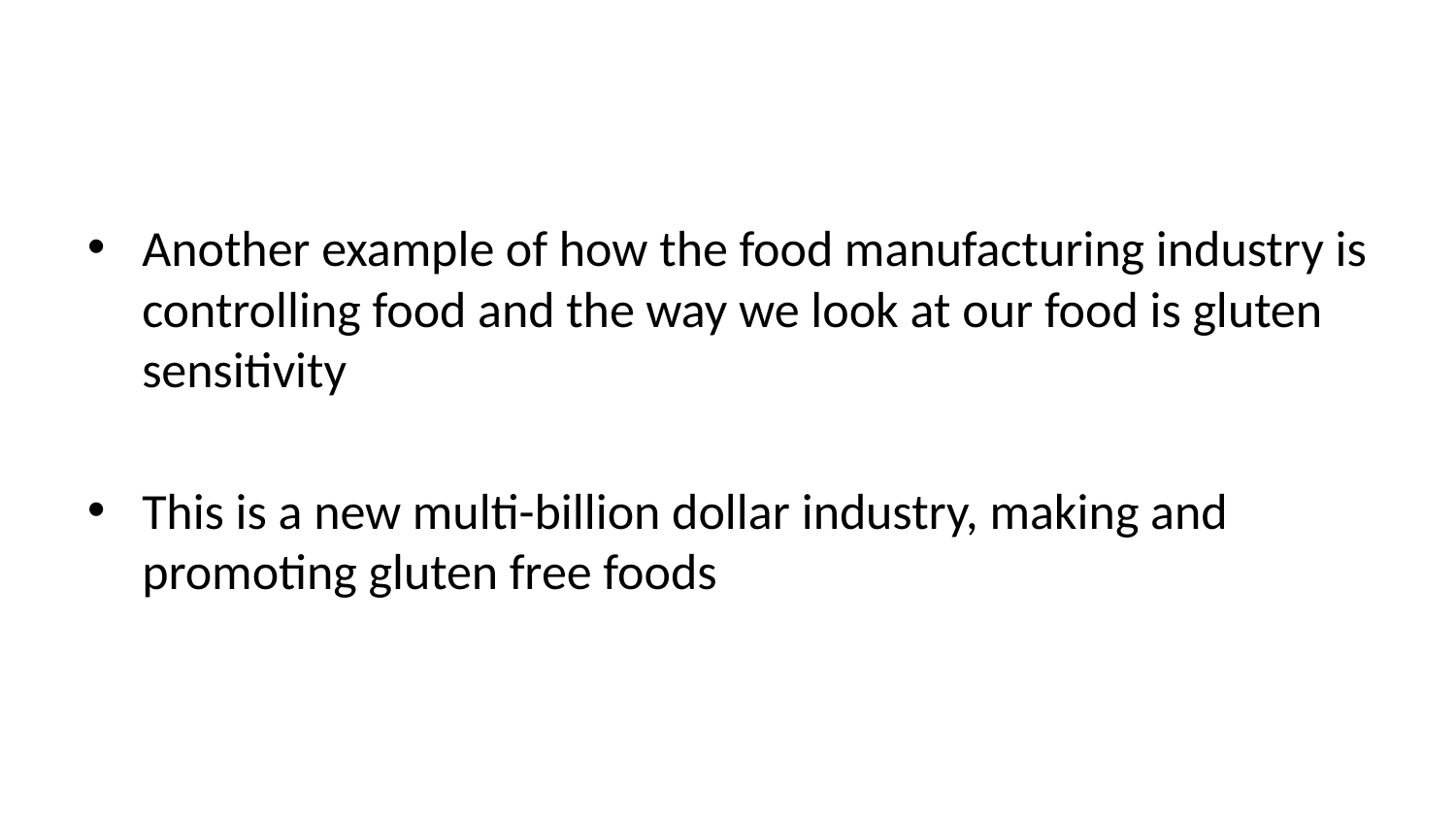

Another example of how the food manufacturing industry is controlling food and the way we look at our food is gluten sensitivity

This is a new multi-billion dollar industry, making and promoting gluten free foods